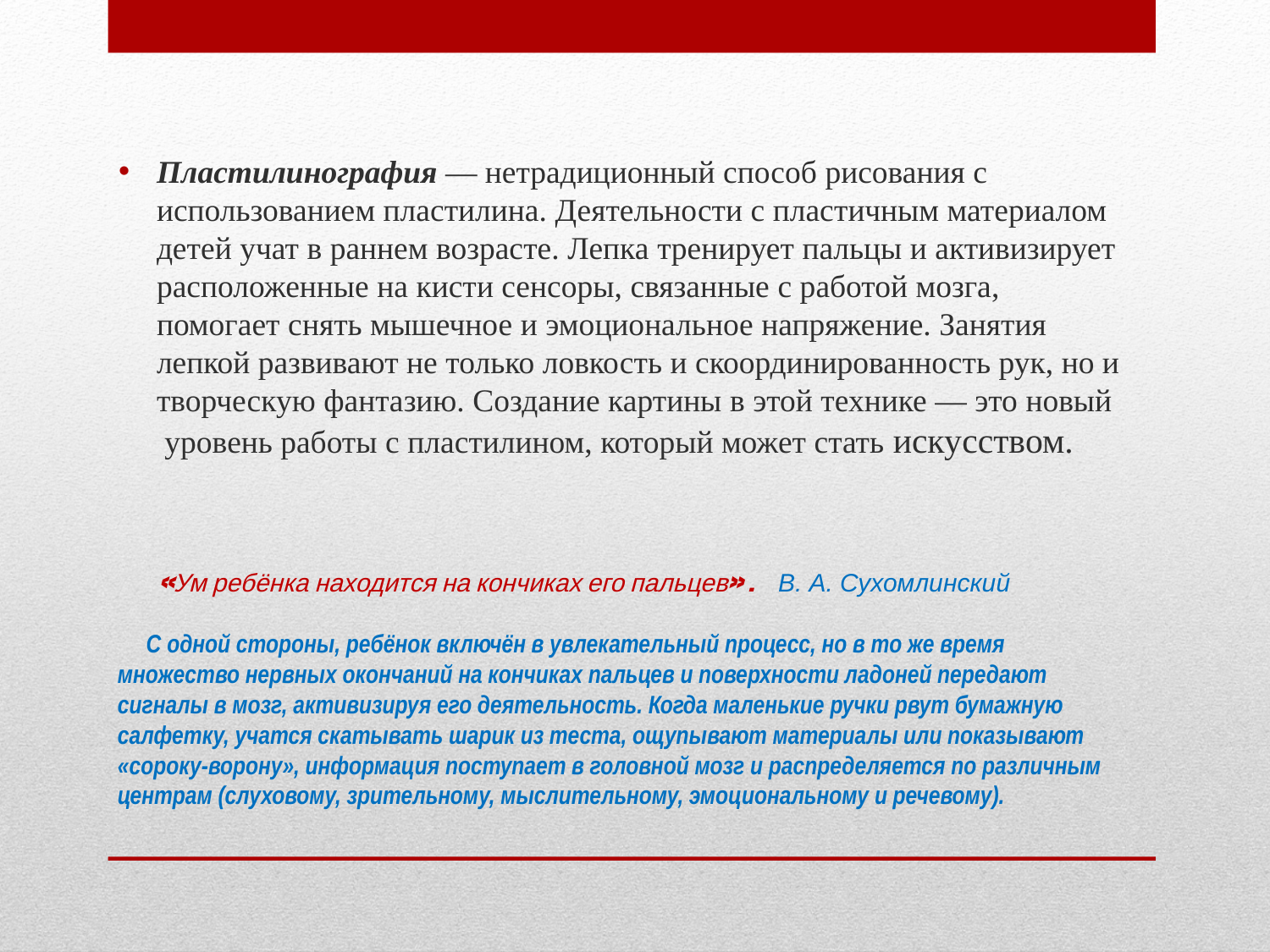

Пластилинография — нетрадиционный способ рисования с использованием пластилина. Деятельности с пластичным материалом детей учат в раннем возрасте. Лепка тренирует пальцы и активизирует расположенные на кисти сенсоры, связанные с работой мозга, помогает снять мышечное и эмоциональное напряжение. Занятия лепкой развивают не только ловкость и скоординированность рук, но и творческую фантазию. Создание картины в этой технике — это новый   уровень работы с пластилином, который может стать искусством.

# «Ум ребёнка находится на кончиках его пальцев» .    В. А. Сухомлинский С одной стороны, ребёнок включён в увлекательный процесс, но в то же время множество нервных окончаний на кончиках пальцев и поверхности ладоней передают сигналы в мозг, активизируя его деятельность. Когда маленькие ручки рвут бумажную салфетку, учатся скатывать шарик из теста, ощупывают материалы или показывают «сороку-ворону», информация поступает в головной мозг и распределяется по различным центрам (слуховому, зрительному, мыслительному, эмоциональному и речевому).